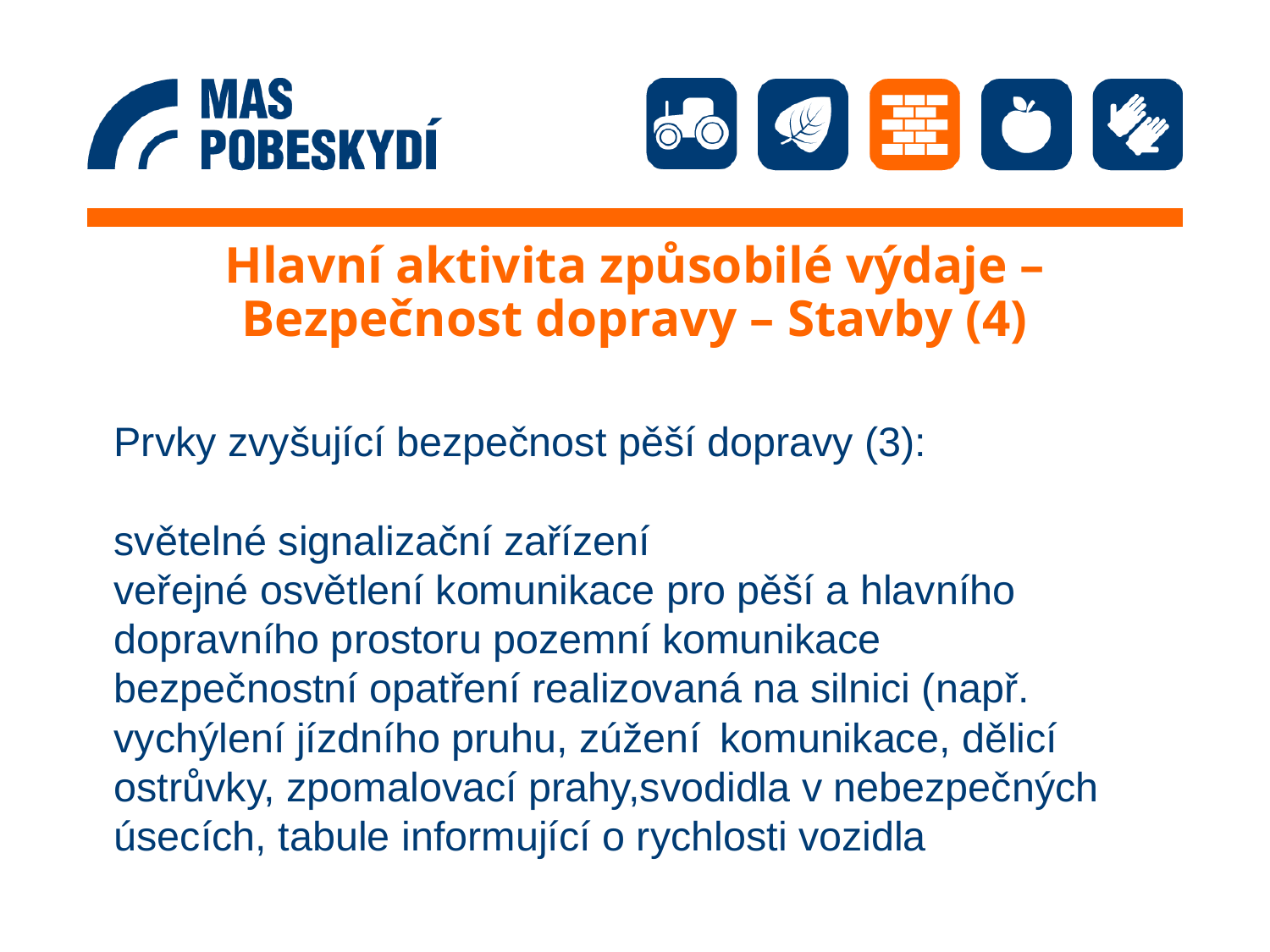

# Hlavní aktivita způsobilé výdaje – Bezpečnost dopravy – Stavby (4)
Prvky zvyšující bezpečnost pěší dopravy (3):

světelné signalizační zařízení
veřejné osvětlení komunikace pro pěší a hlavního dopravního prostoru pozemní komunikace
bezpečnostní opatření realizovaná na silnici (např. vychýlení jízdního pruhu, zúžení 	komunikace, dělicí ostrůvky, zpomalovací prahy,svodidla v nebezpečných úsecích, tabule informující o rychlosti vozidla